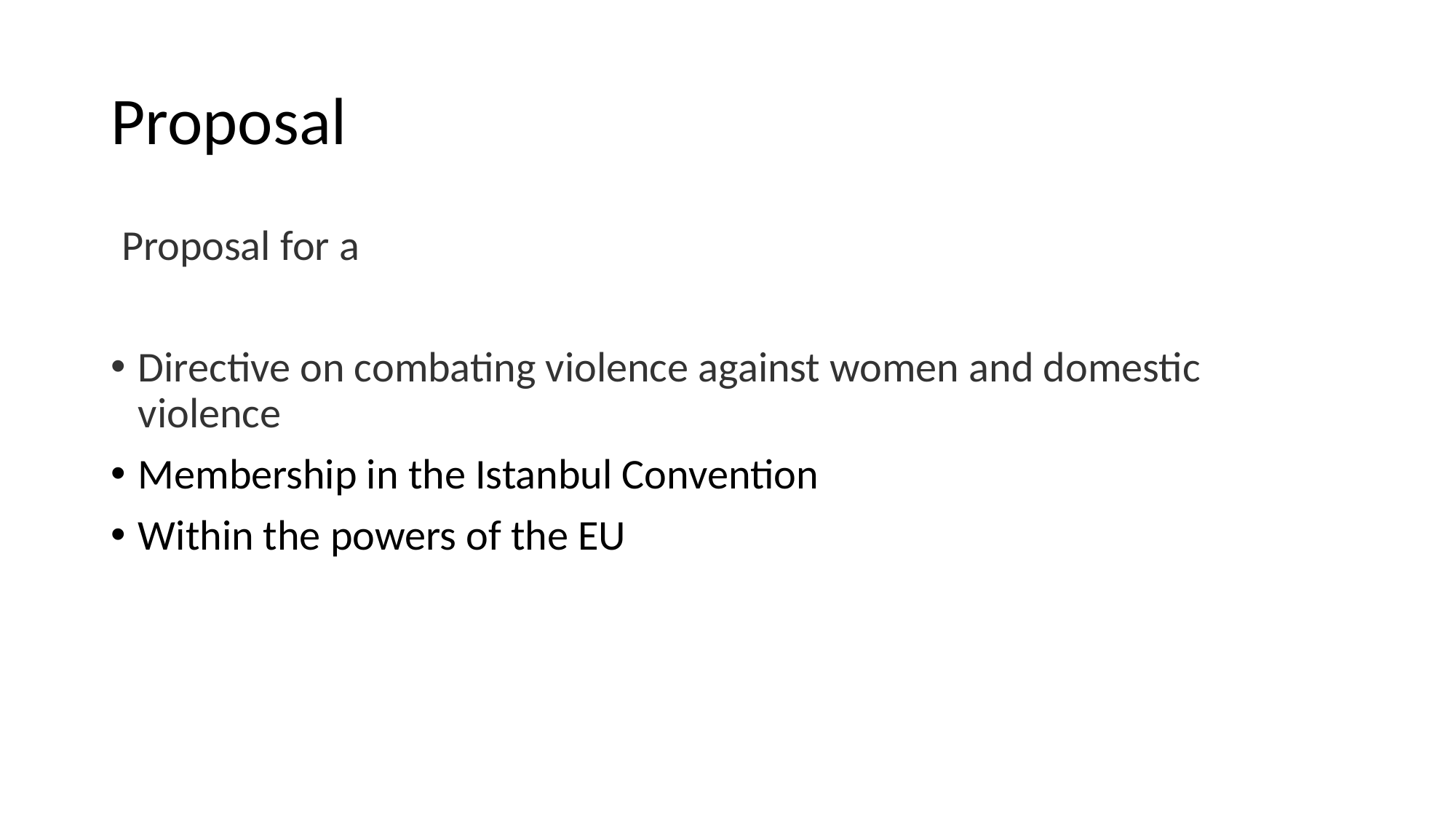

# Proposal
 Proposal for a

Directive on combating violence against women and domestic violence
Membership in the Istanbul Convention
Within the powers of the EU